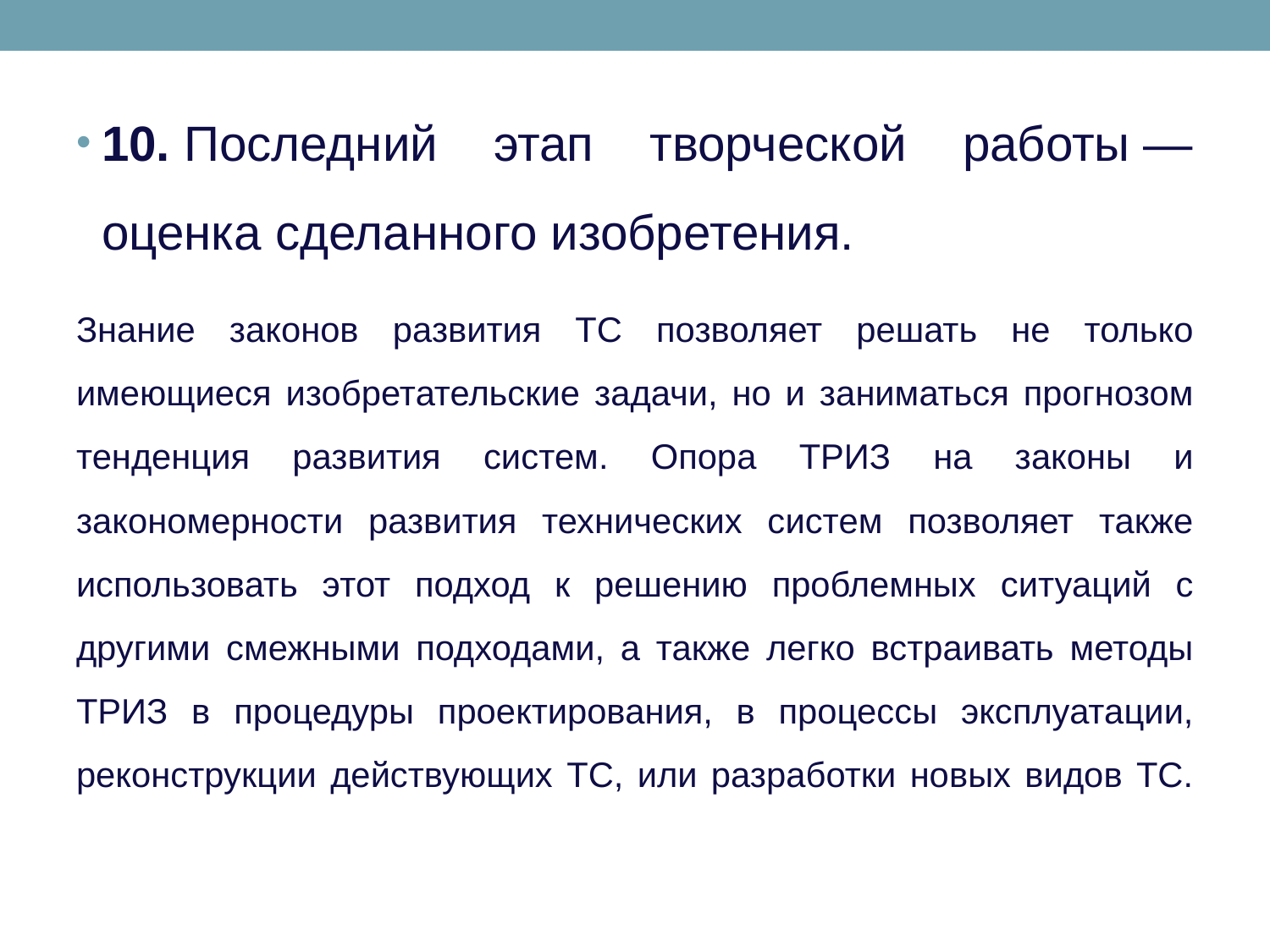

10. Последний этап творческой работы — оценка сделанного изобретения.
Знание законов развития ТС позволяет решать не только имеющиеся изобретательские задачи, но и заниматься прогнозом тенденция развития систем. Опора ТРИЗ на законы и закономерности развития технических систем позволяет также использовать этот подход к решению проблемных ситуаций с другими смежными подходами, а также легко встраивать методы ТРИЗ в процедуры проектирования, в процессы эксплуатации, реконструкции действующих ТС, или разработки новых видов ТС.